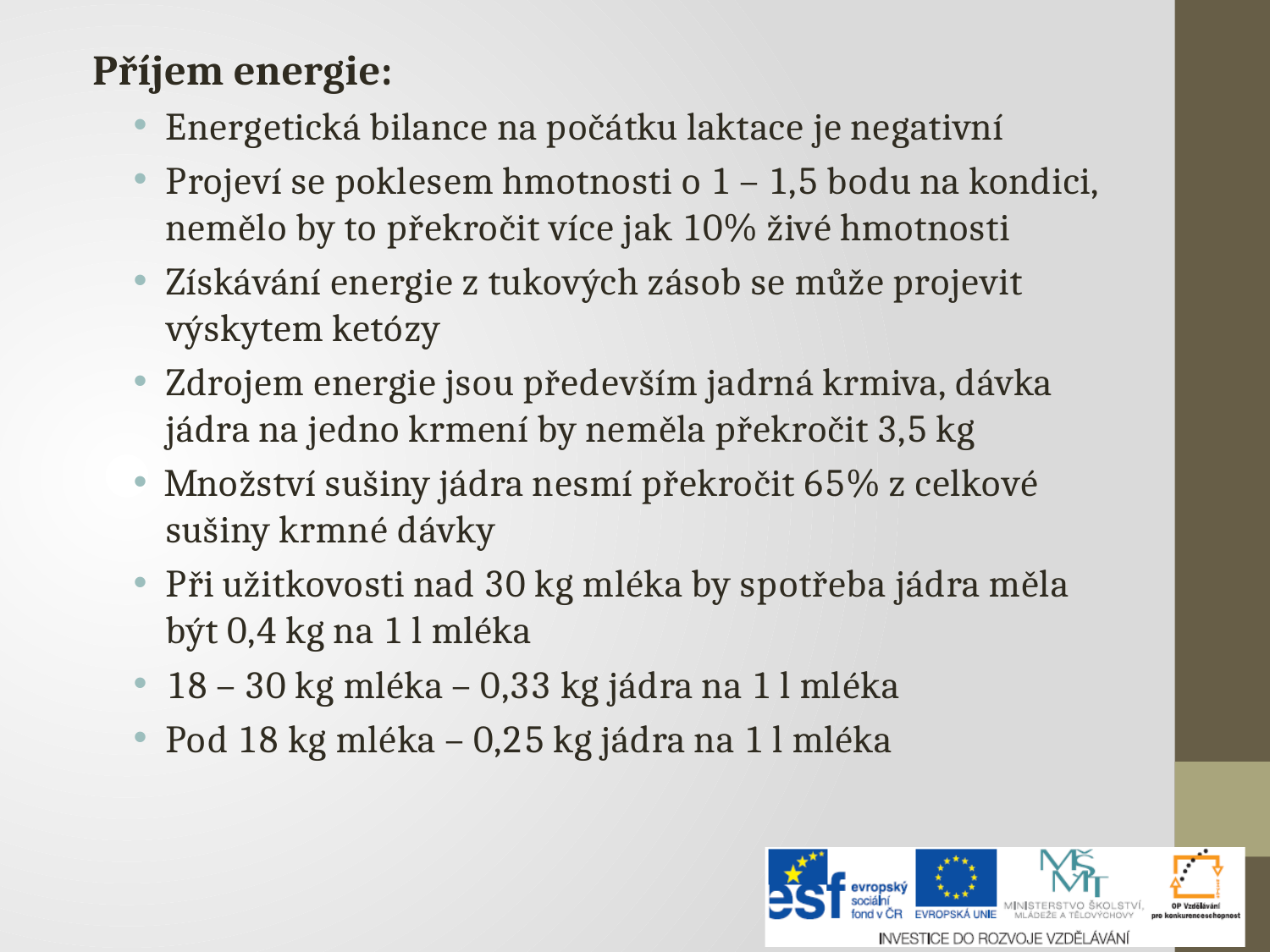

Příjem energie:
Energetická bilance na počátku laktace je negativní
Projeví se poklesem hmotnosti o 1 – 1,5 bodu na kondici, nemělo by to překročit více jak 10% živé hmotnosti
Získávání energie z tukových zásob se může projevit výskytem ketózy
Zdrojem energie jsou především jadrná krmiva, dávka jádra na jedno krmení by neměla překročit 3,5 kg
Množství sušiny jádra nesmí překročit 65% z celkové sušiny krmné dávky
Při užitkovosti nad 30 kg mléka by spotřeba jádra měla být 0,4 kg na 1 l mléka
18 – 30 kg mléka – 0,33 kg jádra na 1 l mléka
Pod 18 kg mléka – 0,25 kg jádra na 1 l mléka